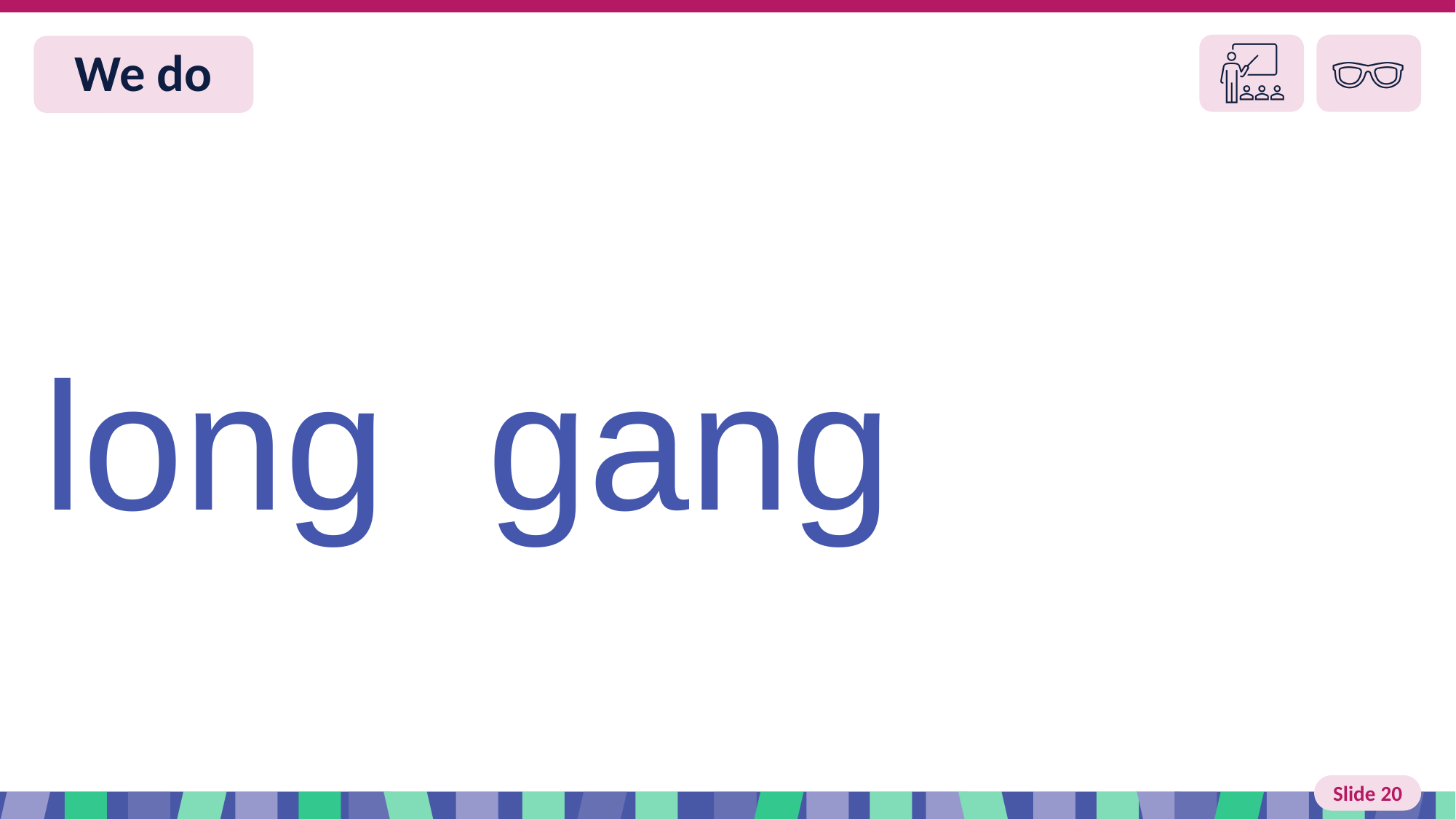

# Slide 21 We do
long  gang